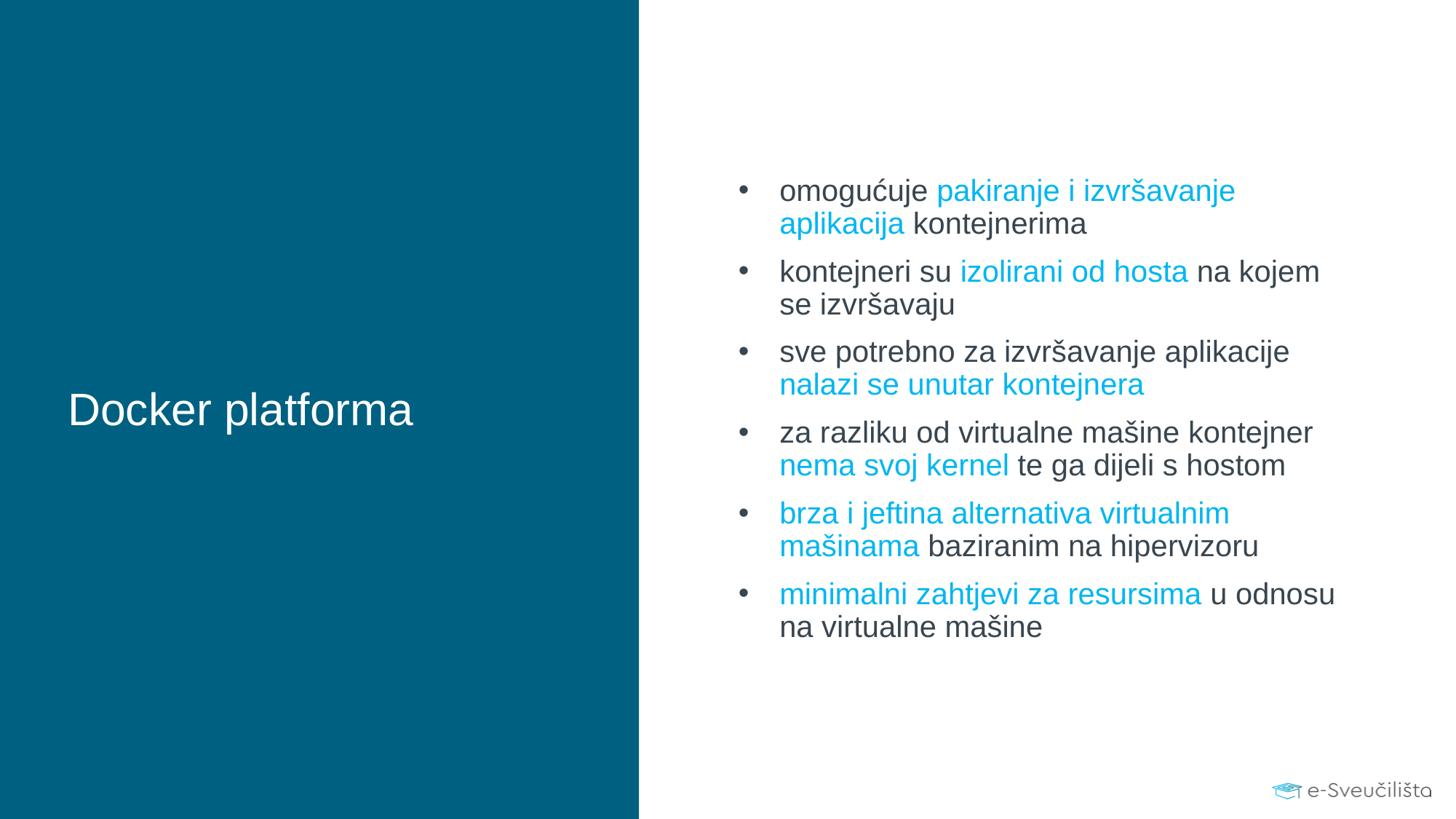

omogućuje pakiranje i izvršavanje aplikacija kontejnerima
kontejneri su izolirani od hosta na kojem se izvršavaju
sve potrebno za izvršavanje aplikacije nalazi se unutar kontejnera
za razliku od virtualne mašine kontejner nema svoj kernel te ga dijeli s hostom
brza i jeftina alternativa virtualnim mašinama baziranim na hipervizoru
minimalni zahtjevi za resursima u odnosu na virtualne mašine
# Docker platforma